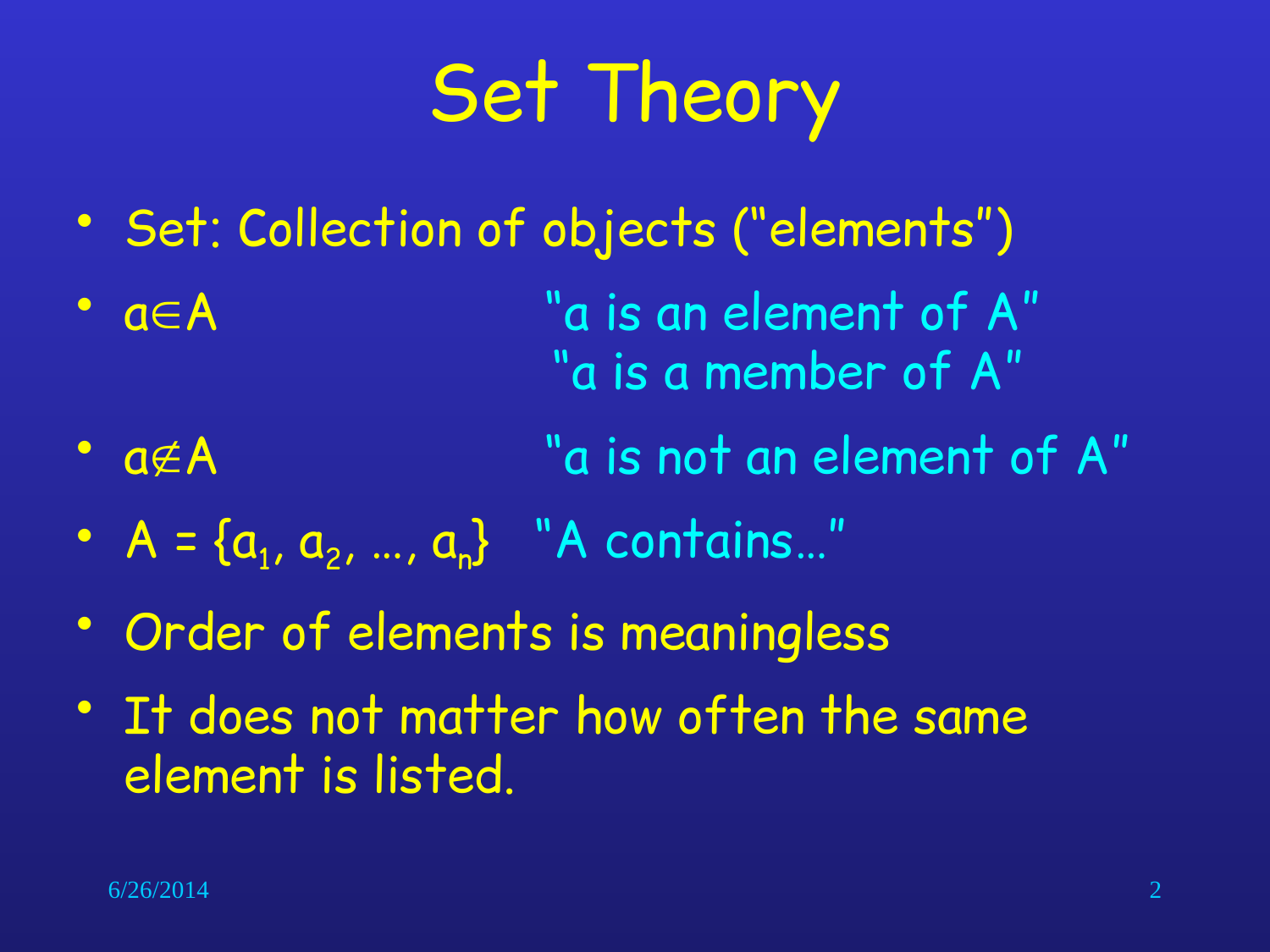

# Set Theory
Set: Collection of objects (“elements”)
a∈A                      “a is an element of A”
                             “a is a member of A”
a∉A                      “a is not an element of A”
A = {a1, a2, …, an}   “A contains…”
Order of elements is meaningless
It does not matter how often the same element is listed.
6/26/2014
2